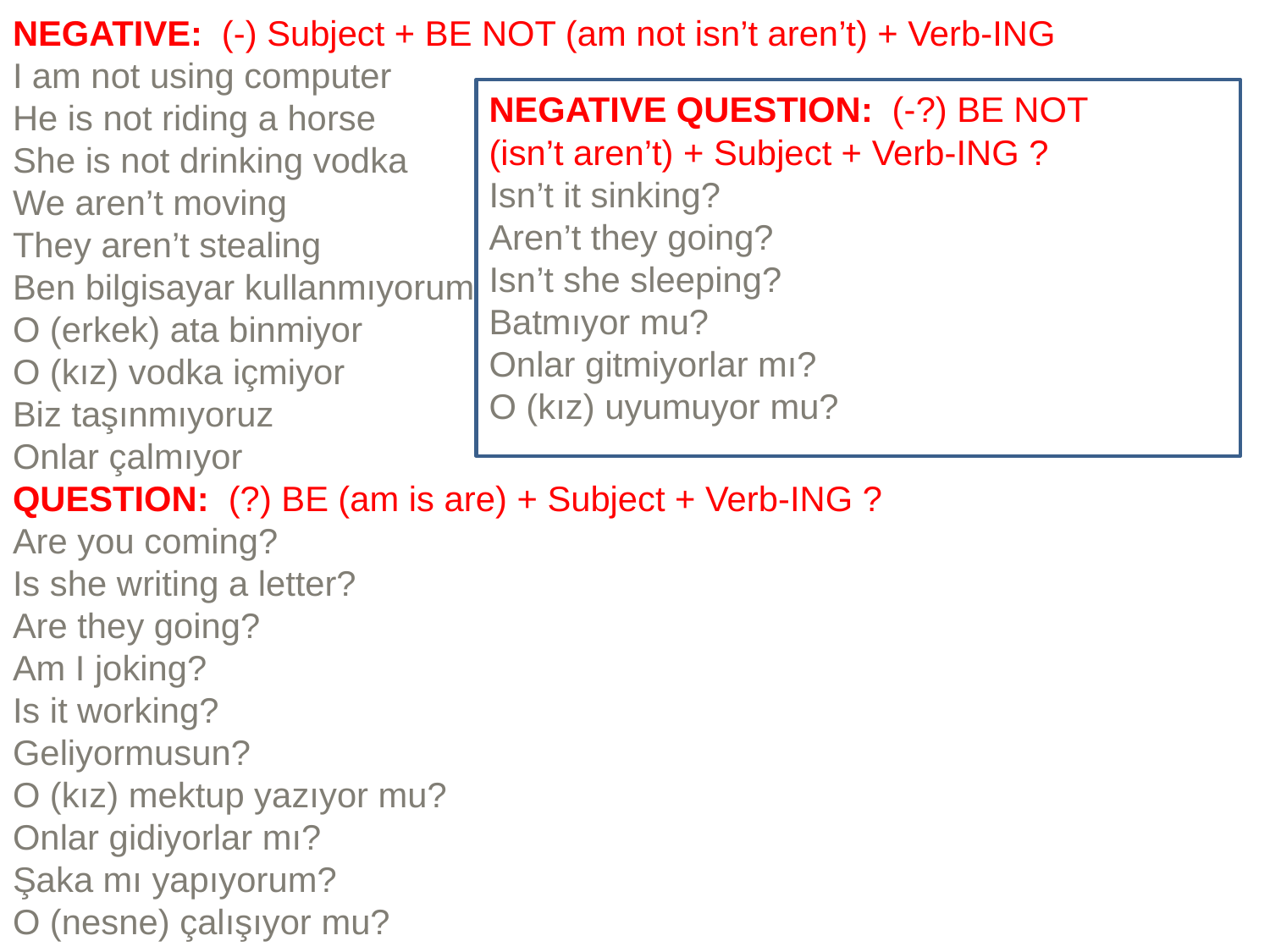

NEGATIVE:  (-) Subject + BE NOT (am not isn’t aren’t) + Verb-ING
I am not using computer
He is not riding a horse
She is not drinking vodka
We aren’t moving
They aren’t stealing
Ben bilgisayar kullanmıyorum
O (erkek) ata binmiyor
O (kız) vodka içmiyor
Biz taşınmıyoruz
Onlar çalmıyor
QUESTION:  (?) BE (am is are) + Subject + Verb-ING ?
Are you coming?
Is she writing a letter?
Are they going?
Am I joking?
Is it working?
Geliyormusun?
O (kız) mektup yazıyor mu?
Onlar gidiyorlar mı?
Şaka mı yapıyorum?
O (nesne) çalışıyor mu?

NEGATIVE QUESTION:  (-?) BE NOT (isn’t aren’t) + Subject + Verb-ING ?
Isn’t it sinking?
Aren’t they going?
Isn’t she sleeping?
Batmıyor mu?
Onlar gitmiyorlar mı?
O (kız) uyumuyor mu?